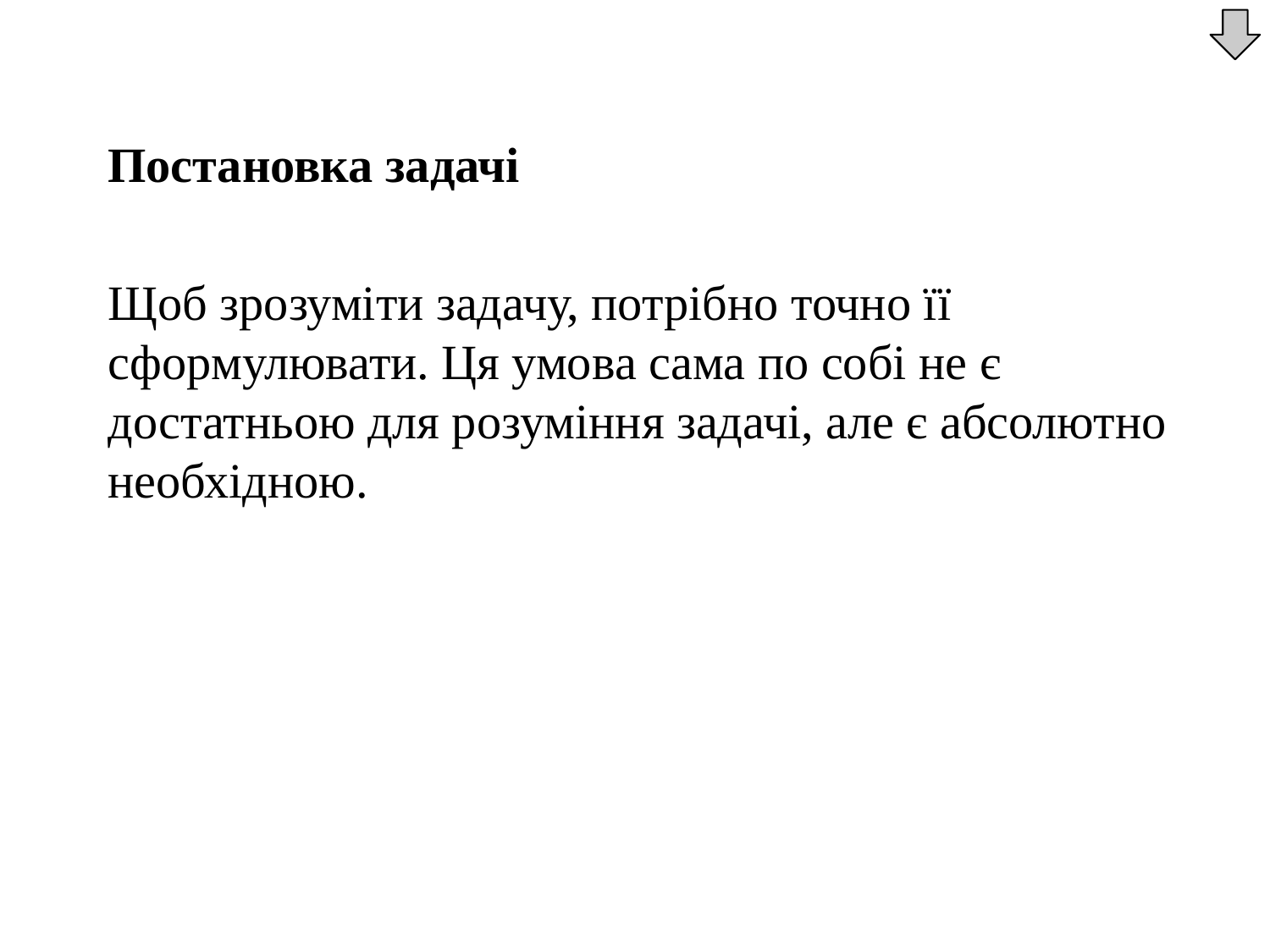

Постановка задачі

	Щоб зрозуміти задачу, потрібно точно її сформулювати. Ця умова сама по собі не є достатньою для розуміння задачі, але є абсолютно необхідною.